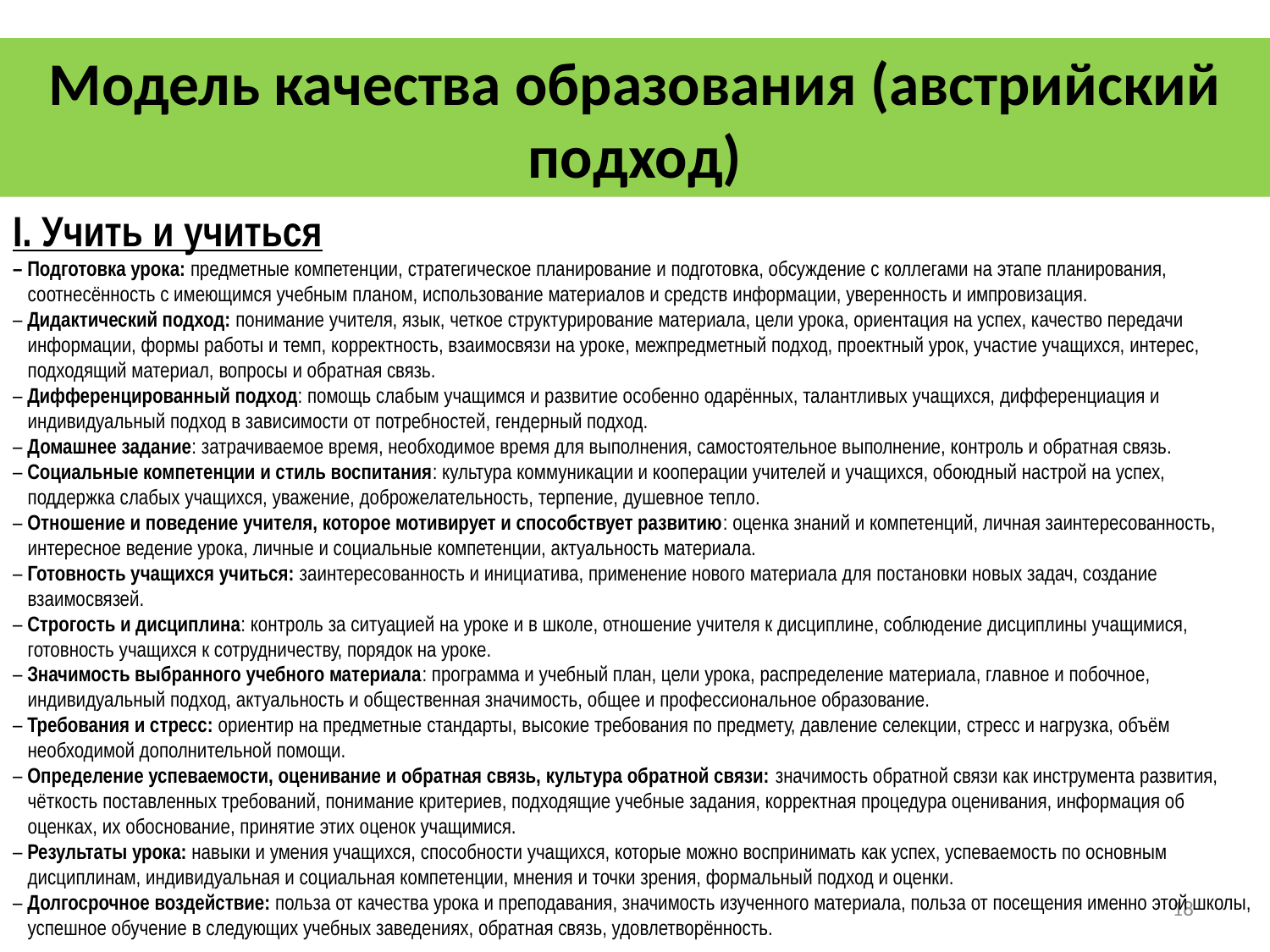

# Модель качества образования (австрийский подход)
I. Учить и учиться
– Подготовка урока: предметные компетенции, стратегическое планирование и подготовка, обсуждение с коллегами на этапе планирования, соотнесённость с имеющимся учебным планом, использование материалов и средств информации, уверенность и импровизация.
– Дидактический подход: понимание учителя, язык, четкое структурирование материала, цели урока, ориентация на успех, качество передачи информации, формы работы и темп, корректность, взаимосвязи на уроке, межпредметный подход, проектный урок, участие учащихся, интерес, подходящий материал, вопросы и обратная связь.
– Дифференцированный подход: помощь слабым учащимся и развитие особенно одарённых, талантливых учащихся, дифференциация и индивидуальный подход в зависимости от потребностей, гендерный подход.
– Домашнее задание: затрачиваемое время, необходимое время для выполнения, самостоятельное выполнение, контроль и обратная связь.
– Социальные компетенции и стиль воспитания: культура коммуникации и кооперации учителей и учащихся, обоюдный настрой на успех, поддержка слабых учащихся, уважение, доброжелательность, терпение, душевное тепло.
– Отношение и поведение учителя, которое мотивирует и способствует развитию: оценка знаний и компетенций, личная заинтересованность, интересное ведение урока, личные и социальные компетенции, актуальность материала.
– Готовность учащихся учиться: заинтересованность и иници­атива, применение нового материала для постановки новых задач, создание взаимосвязей.
– Строгость и дисциплина: контроль за ситуацией на уроке и в школе, отношение учителя к дисциплине, соблюдение дисциплины учащимися, готовность учащихся к сотрудничеству, порядок на уроке.
– Значимость выбранного учебного материала: программа и учебный план, цели урока, распределение материала, главное и побочное, индивидуальный подход, актуальность и общественная значимость, общее и профессиональное образование.
– Требования и стресс: ориентир на предметные стандарты, высокие требования по предмету, давление селекции, стресс и нагрузка, объём необходимой дополнительной помощи.
– Определение успеваемости, оценивание и обратная связь, культура обратной связи: значимость обратной связи как инструмента развития, чёткость поставленных требований, понимание критериев, подходящие учебные задания, корректная процедура оценивания, информация об оценках, их обоснование, принятие этих оценок учащимися.
– Результаты урока: навыки и умения учащихся, способности учащихся, которые можно воспринимать как успех, успеваемость по основным дисциплинам, индивидуальная и социальная компетенции, мнения и точки зрения, формальный подход и оценки.
– Долгосрочное воздействие: польза от качества урока и преподавания, значимость изученного материала, польза от посещения именно этой школы, успешное обучение в следующих учебных заведениях, обратная связь, удовлетворённость.

18